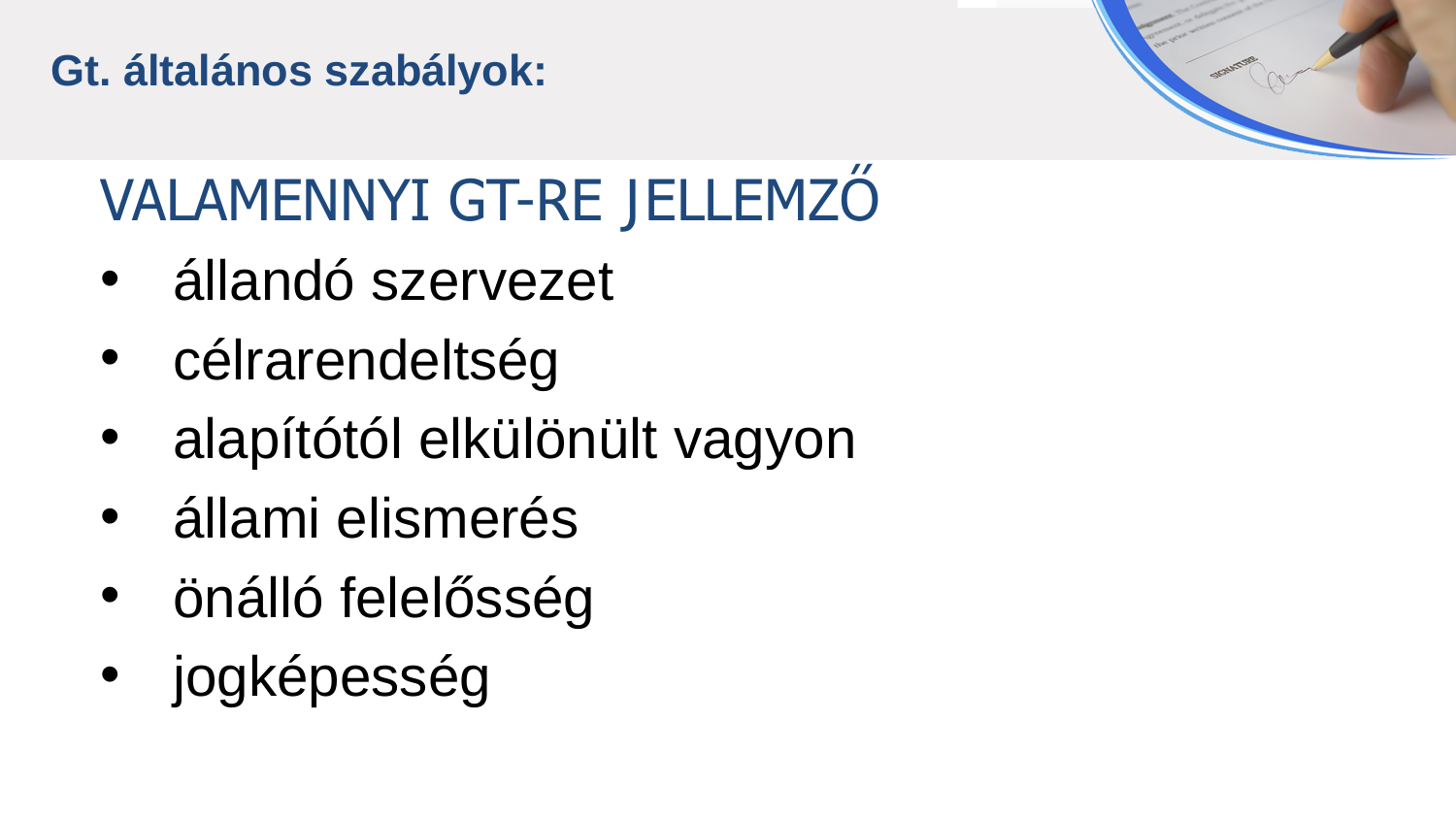

Gt. általános szabályok:

VALAMENNYI GT-RE JELLEMZŐ
állandó szervezet
célrarendeltség
alapítótól elkülönült vagyon
állami elismerés
önálló felelősség
jogképesség